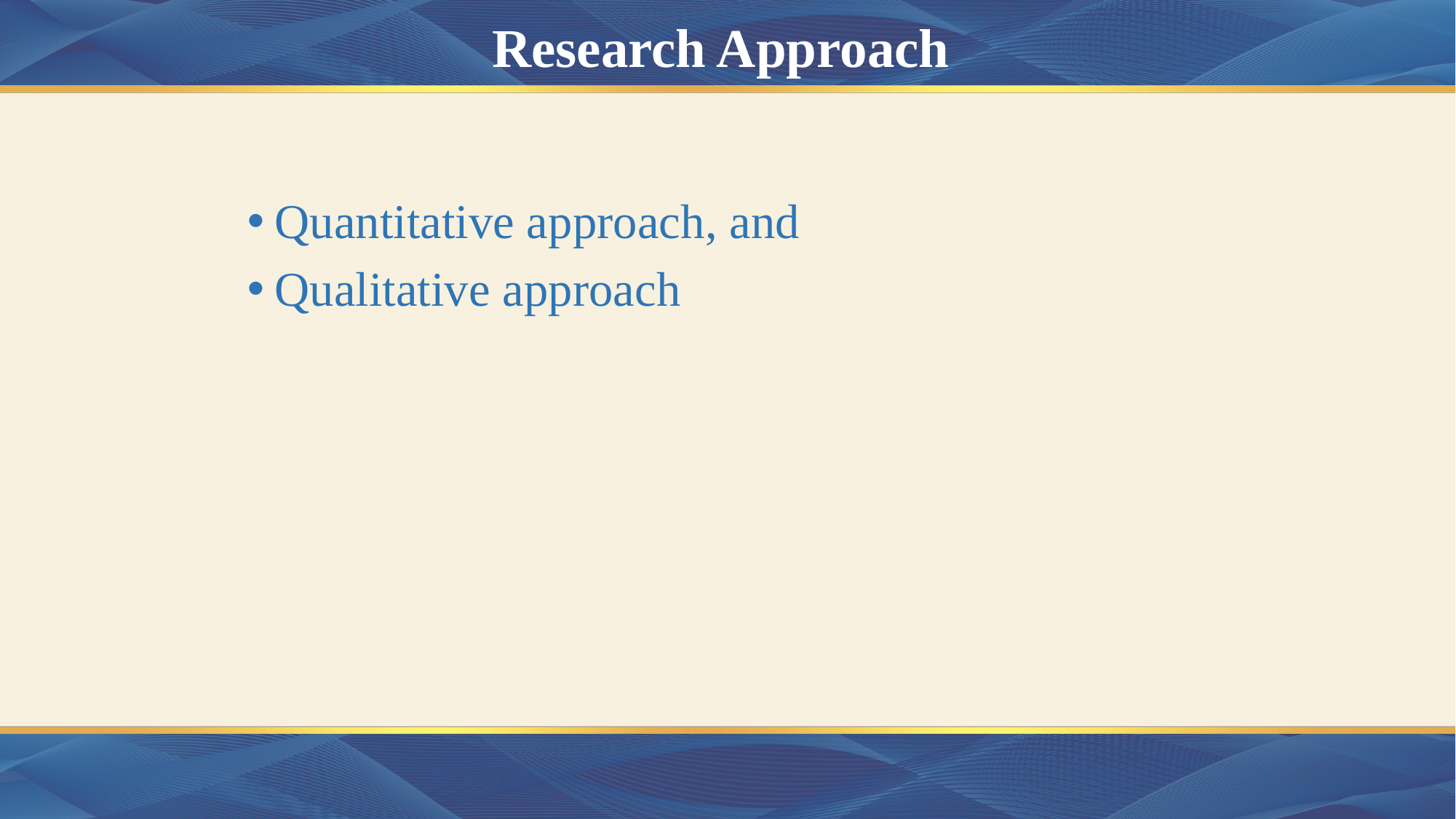

# Research Approach
Quantitative approach, and
Qualitative approach